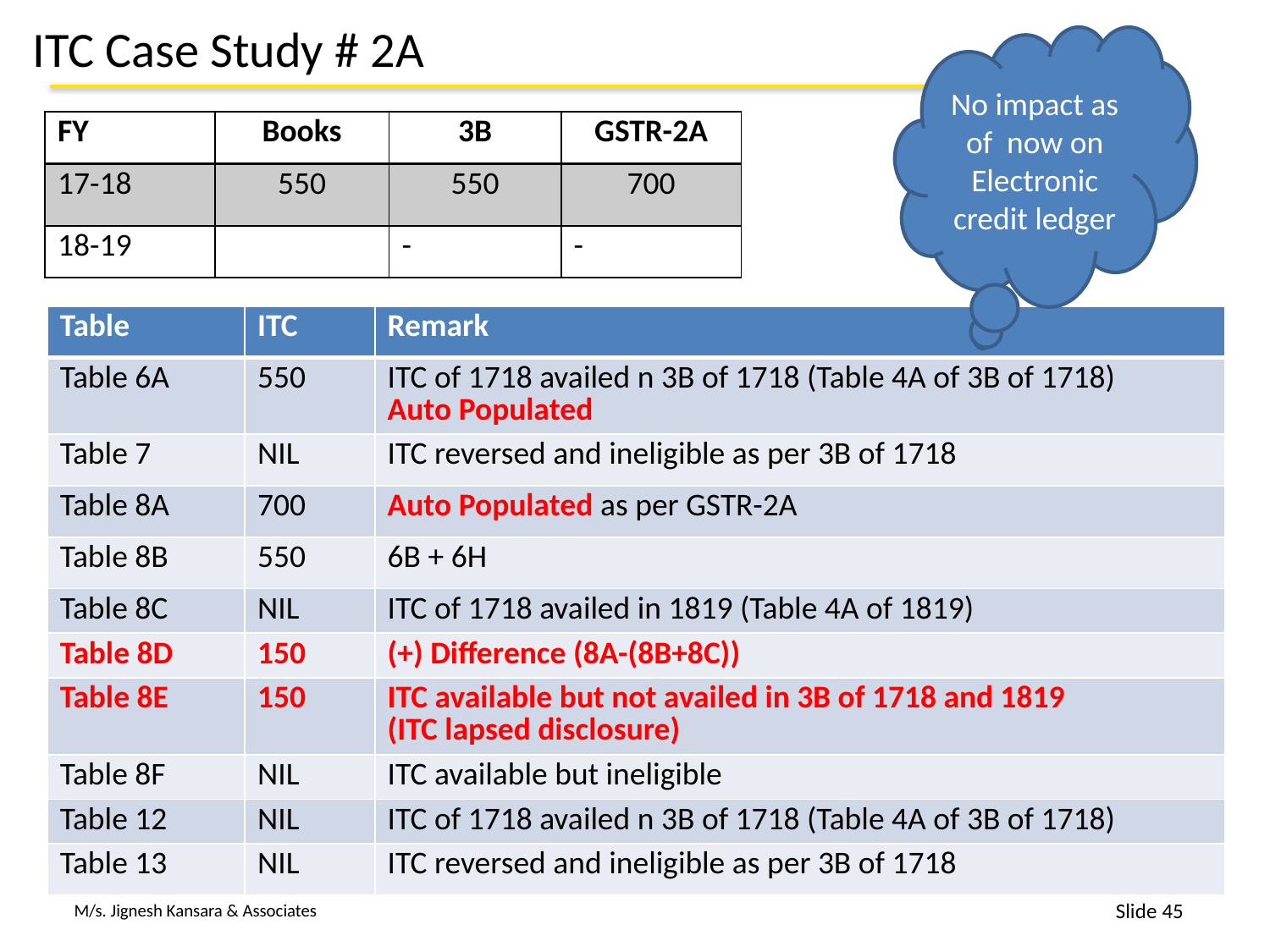

# ITC Case Study # 2A
No impact as of  now on Electronic credit ledger
| FY | Books | 3B | GSTR-2A |
| --- | --- | --- | --- |
| 17-18 | 550 | 550 | 700 |
| 18-19 |  | - | - |
| Table | ITC | Remark |
| --- | --- | --- |
| Table 6A | 550 | ITC of 1718 availed n 3B of 1718 (Table 4A of 3B of 1718) Auto Populated |
| Table 7 | NIL | ITC reversed and ineligible as per 3B of 1718 |
| Table 8A | 700 | Auto Populated as per GSTR-2A |
| Table 8B | 550 | 6B + 6H |
| Table 8C | NIL | ITC of 1718 availed in 1819 (Table 4A of 1819) |
| Table 8D | 150 | (+) Difference (8A-(8B+8C)) |
| Table 8E | 150 | ITC available but not availed in 3B of 1718 and 1819 (ITC lapsed disclosure) |
| Table 8F | NIL | ITC available but ineligible |
| Table 12 | NIL | ITC of 1718 availed n 3B of 1718 (Table 4A of 3B of 1718) |
| Table 13 | NIL | ITC reversed and ineligible as per 3B of 1718 |
45